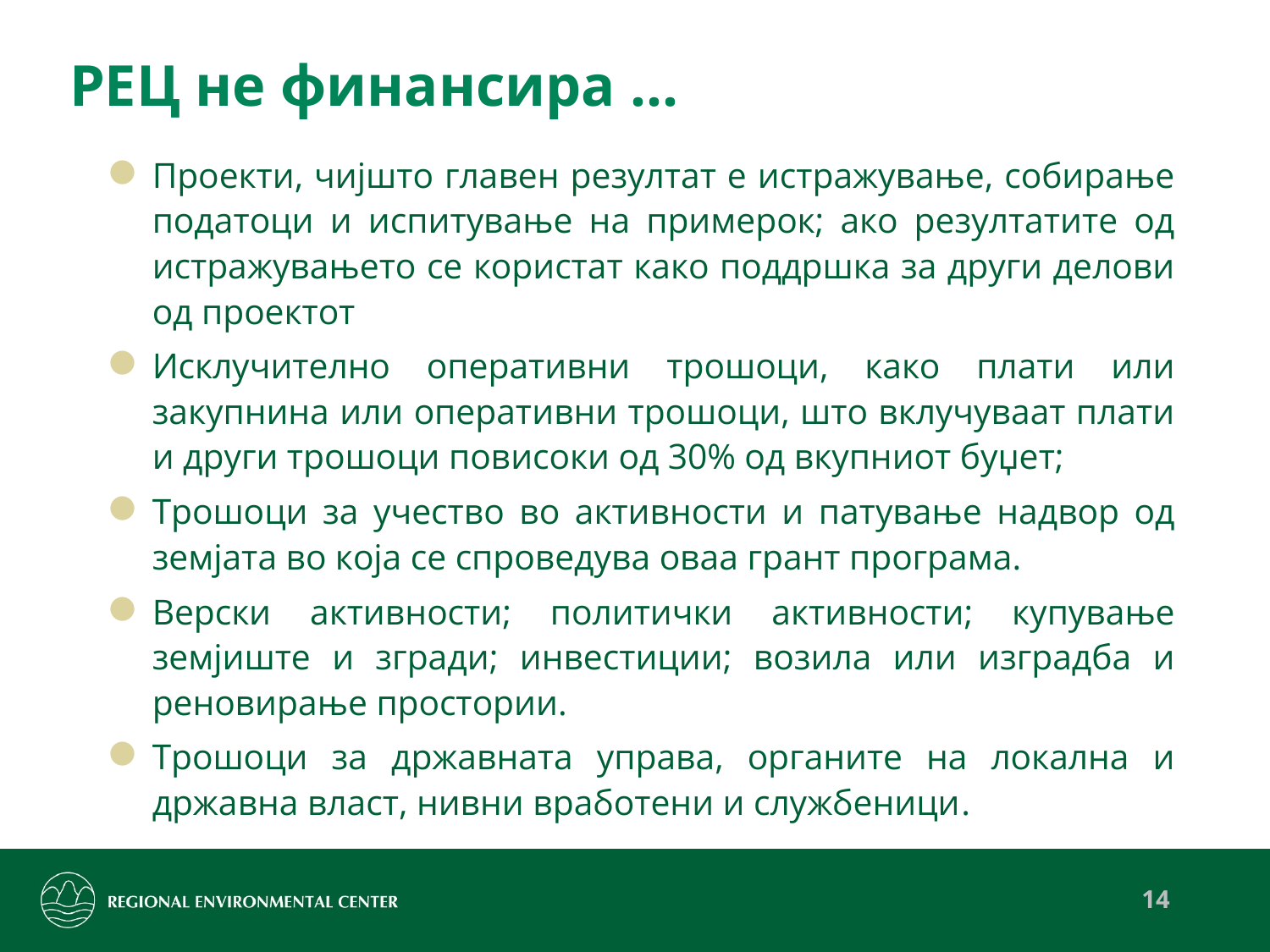

# РЕЦ не финансира ...
Проекти, чијшто главен резултат е истражување, собирање податоци и испитување на примерок; ако резултатите од истражувањето се користат како поддршка за други делови од проектот
Исклучително оперативни трошоци, како плати или закупнина или оперативни трошоци, што вклучуваат плати и други трошоци повисоки од 30% од вкупниот буџет;
Трошоци за учество во активности и патување надвор од земјата во која се спроведува оваа грант програма.
Верски активности; политички активности; купување земјиште и згради; инвестиции; возила или изградба и реновирање простории.
Трошоци за државната управа, органите на локална и државна власт, нивни вработени и службеници.

14